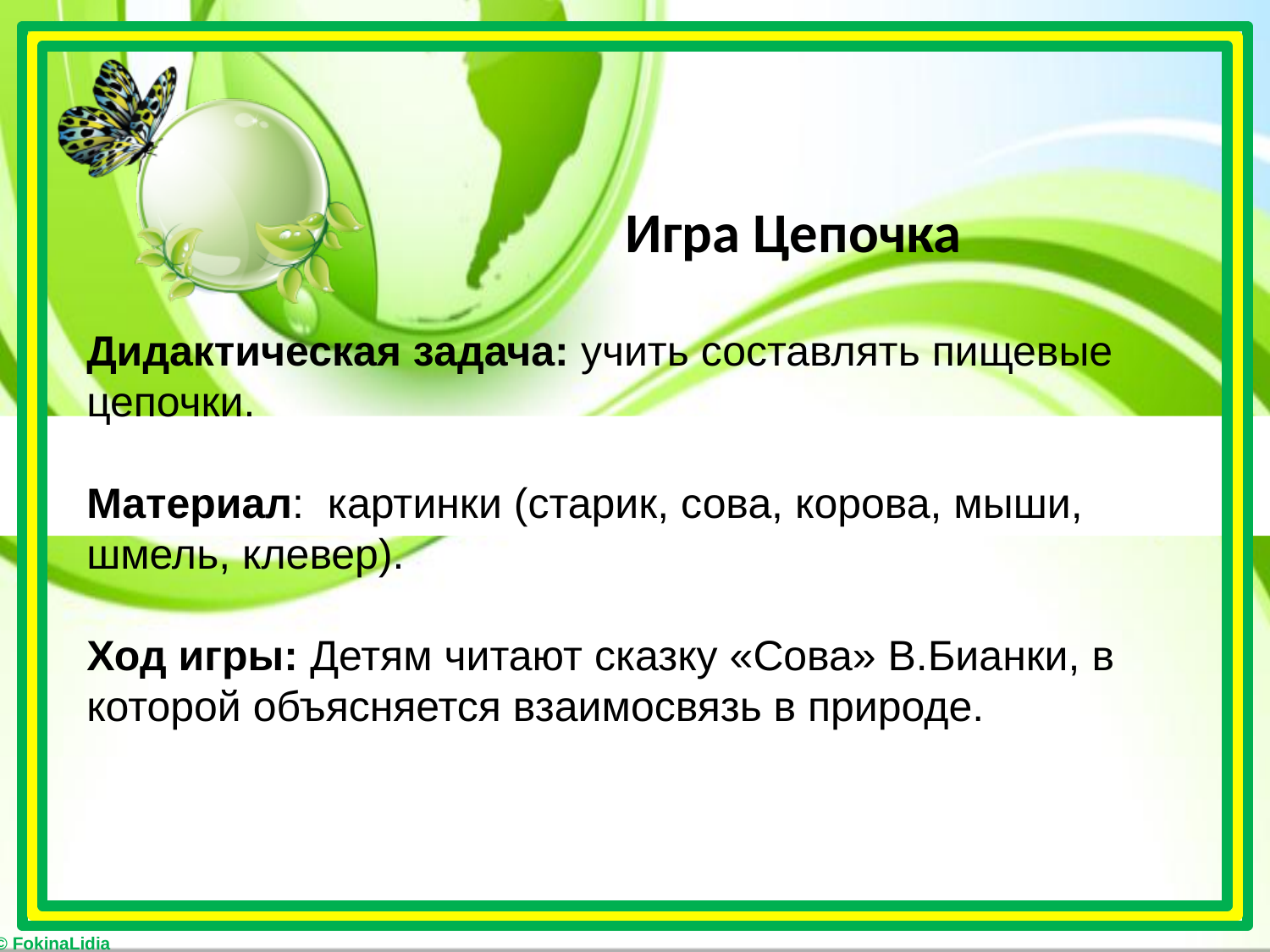

# Игра Цепочка
Дидактическая задача: учить составлять пищевые цепочки.

Материал:  картинки (старик, сова, корова, мыши, шмель, клевер).

Ход игры: Детям читают сказку «Сова» В.Бианки, в которой объясняется взаимосвязь в природе.